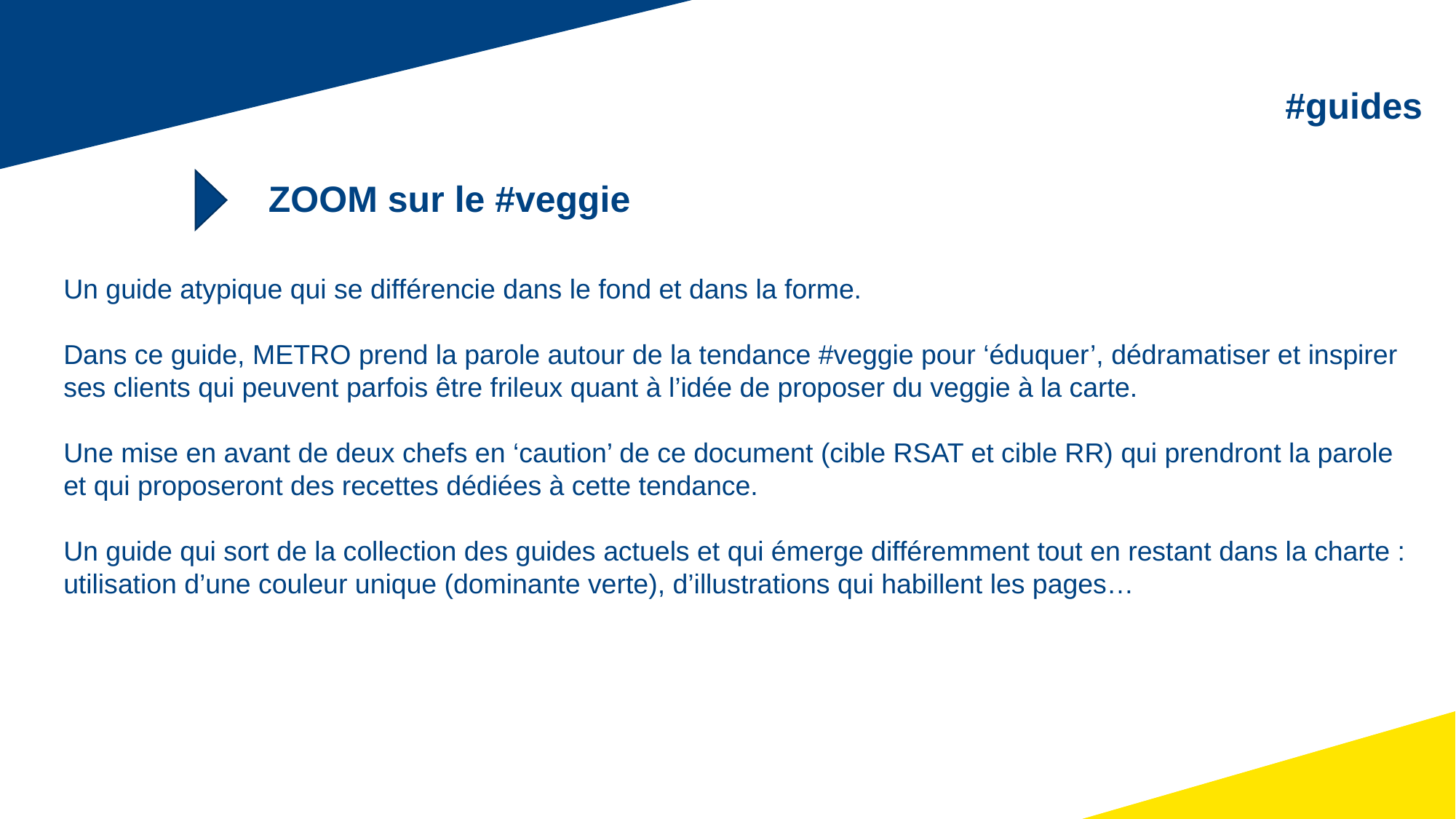

#guides
ZOOM sur le #veggie

Un guide atypique qui se différencie dans le fond et dans la forme.

Dans ce guide, METRO prend la parole autour de la tendance #veggie pour ‘éduquer’, dédramatiser et inspirer ses clients qui peuvent parfois être frileux quant à l’idée de proposer du veggie à la carte.

Une mise en avant de deux chefs en ‘caution’ de ce document (cible RSAT et cible RR) qui prendront la parole et qui proposeront des recettes dédiées à cette tendance.

Un guide qui sort de la collection des guides actuels et qui émerge différemment tout en restant dans la charte : utilisation d’une couleur unique (dominante verte), d’illustrations qui habillent les pages…